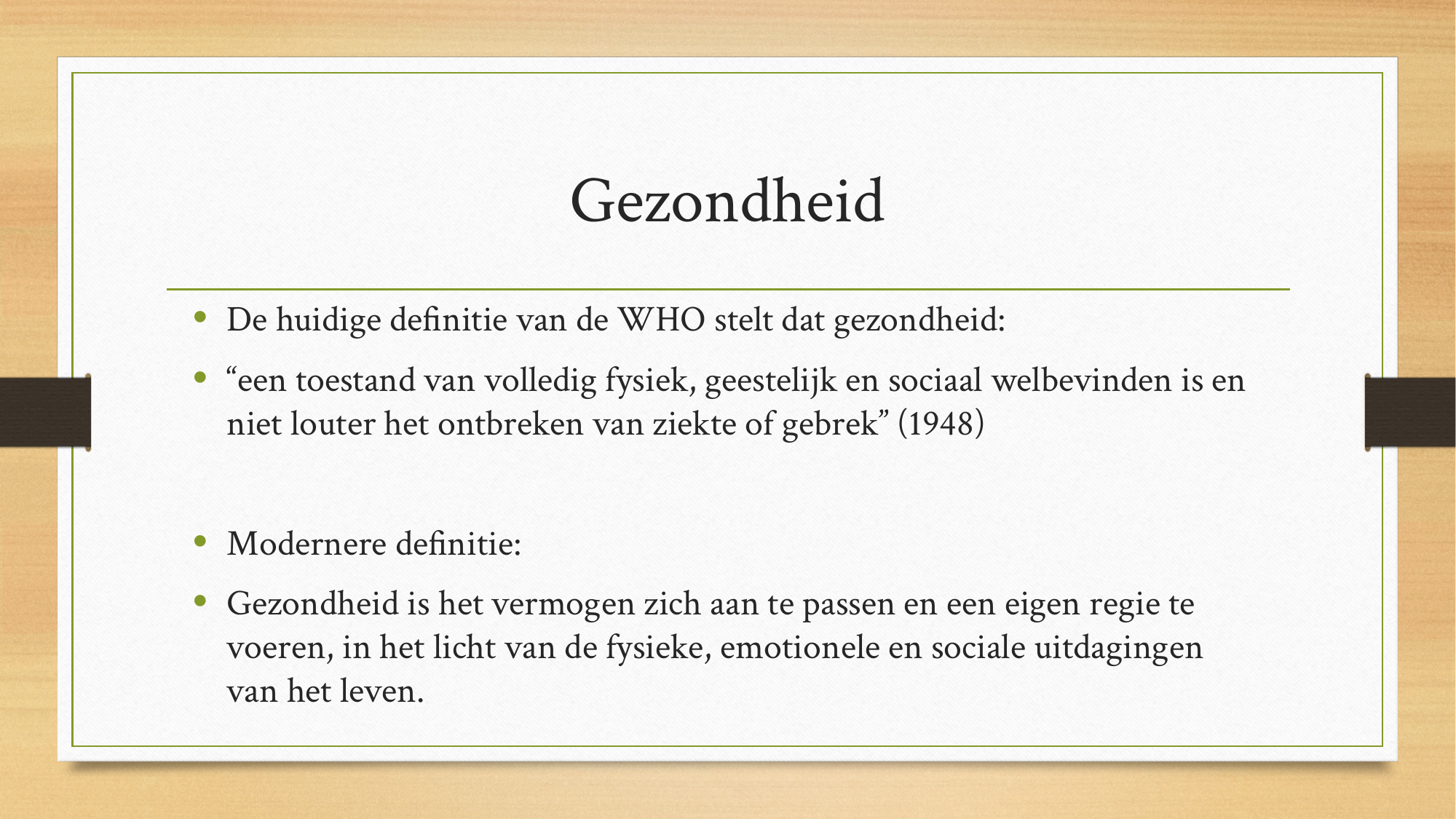

# Gezondheid
De huidige definitie van de WHO stelt dat gezondheid:
“een toestand van volledig fysiek, geestelijk en sociaal welbevinden is en niet louter het ontbreken van ziekte of gebrek” (1948)

Modernere definitie:
Gezondheid is het vermogen zich aan te passen en een eigen regie te voeren, in het licht van de fysieke, emotionele en sociale uitdagingen van het leven.